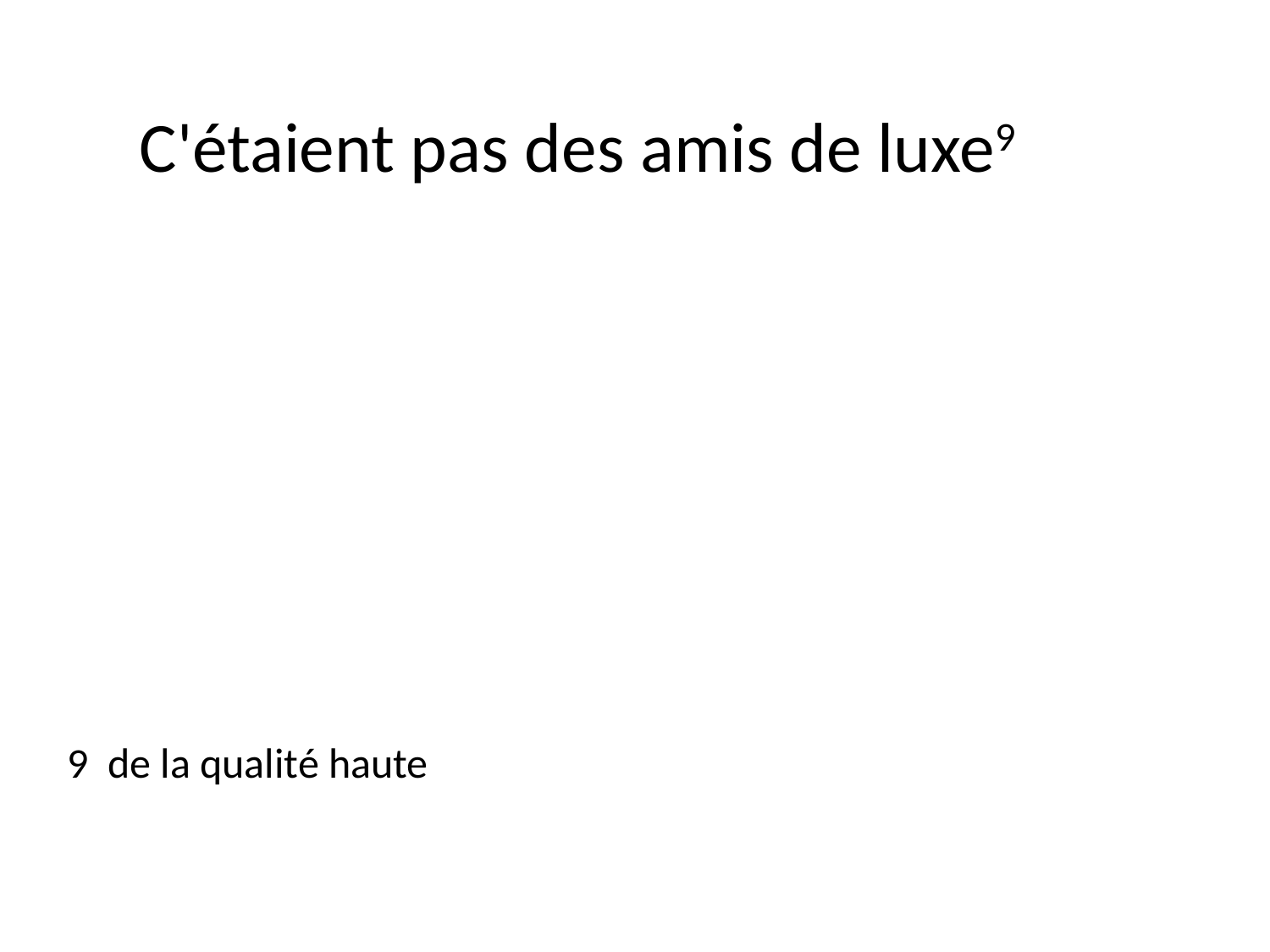

C'étaient pas des amis de luxe9
9  de la qualité haute